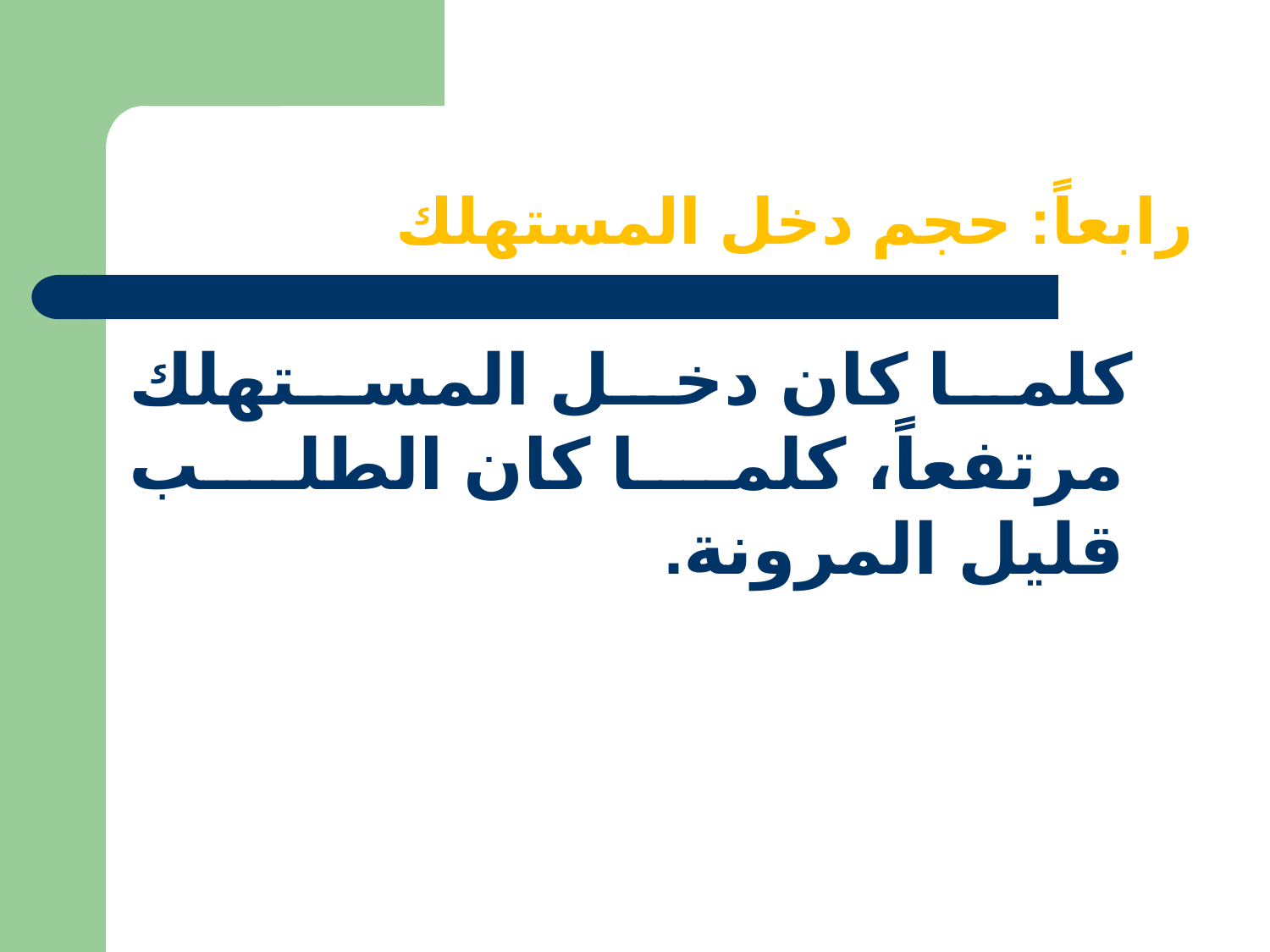

# رابعاً: حجم دخل المستهلك
  كلما كان دخل المستهلك مرتفعاً، كلما كان الطلب قليل المرونة.